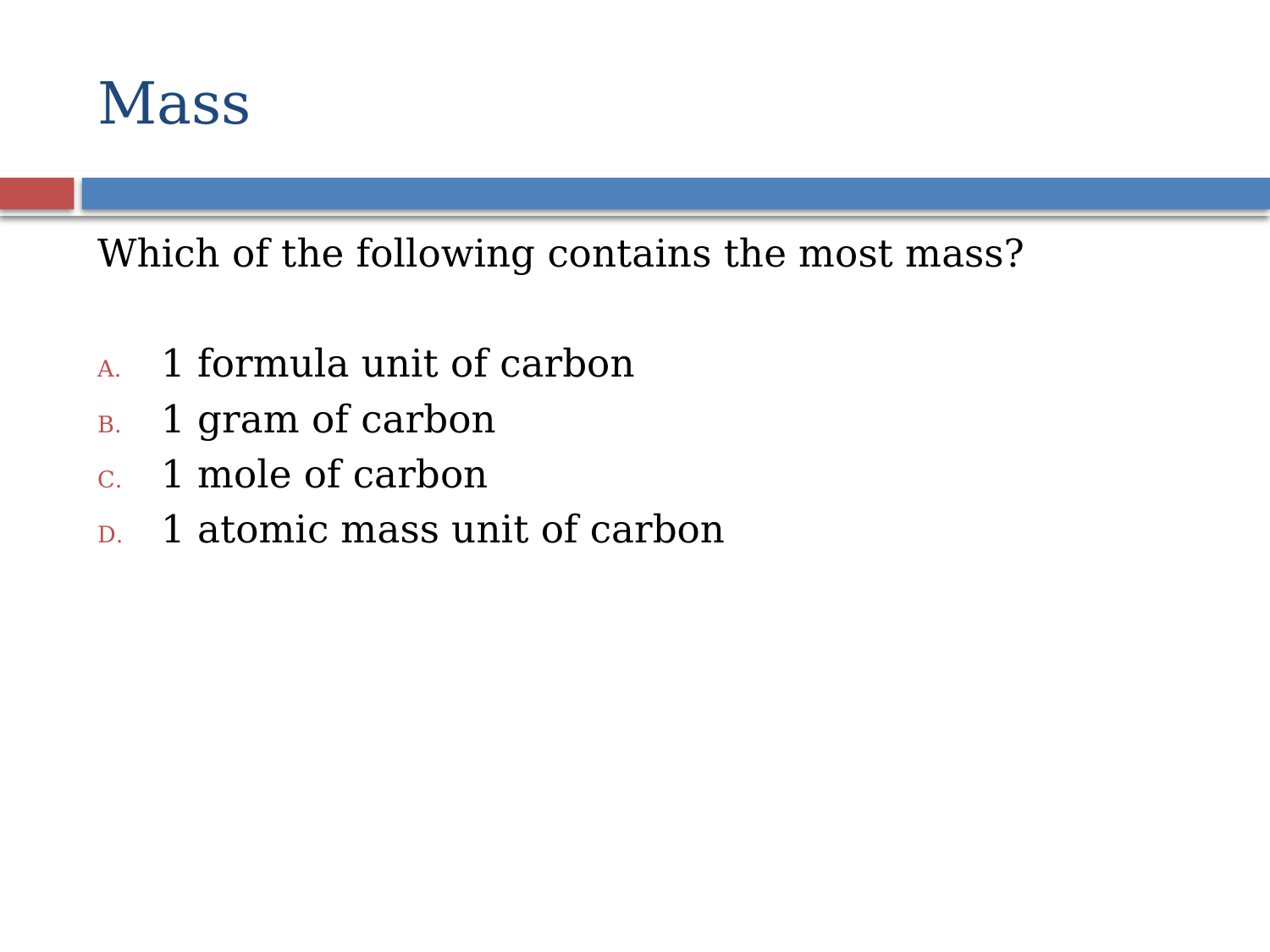

# Mass
Which of the following contains the most mass?

1 formula unit of carbon
1 gram of carbon
1 mole of carbon
1 atomic mass unit of carbon